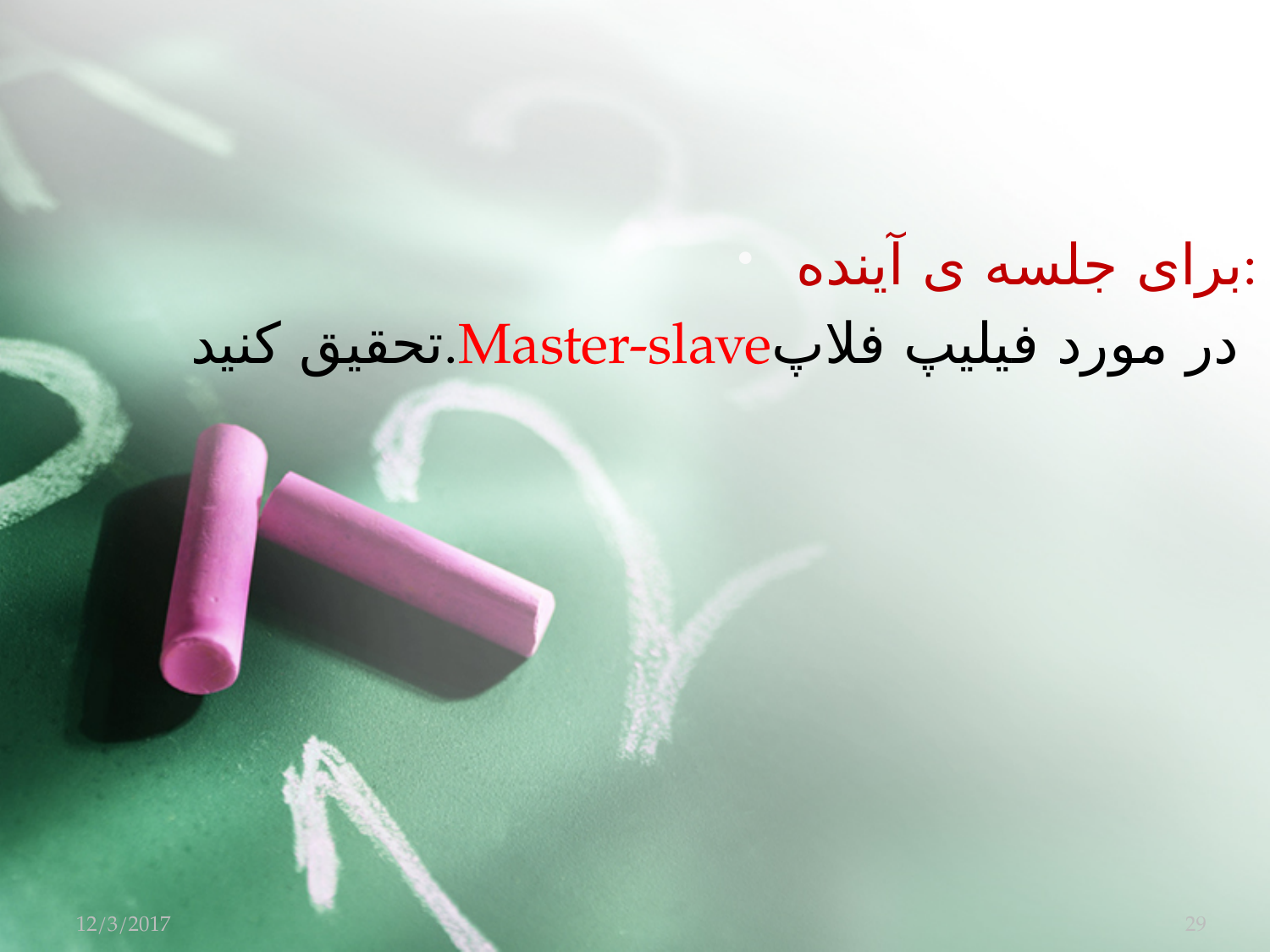

برای جلسه ی آینده:
تحقیق کنید.Master-slaveدر مورد فیلیپ فلاپ
12/3/2017
29